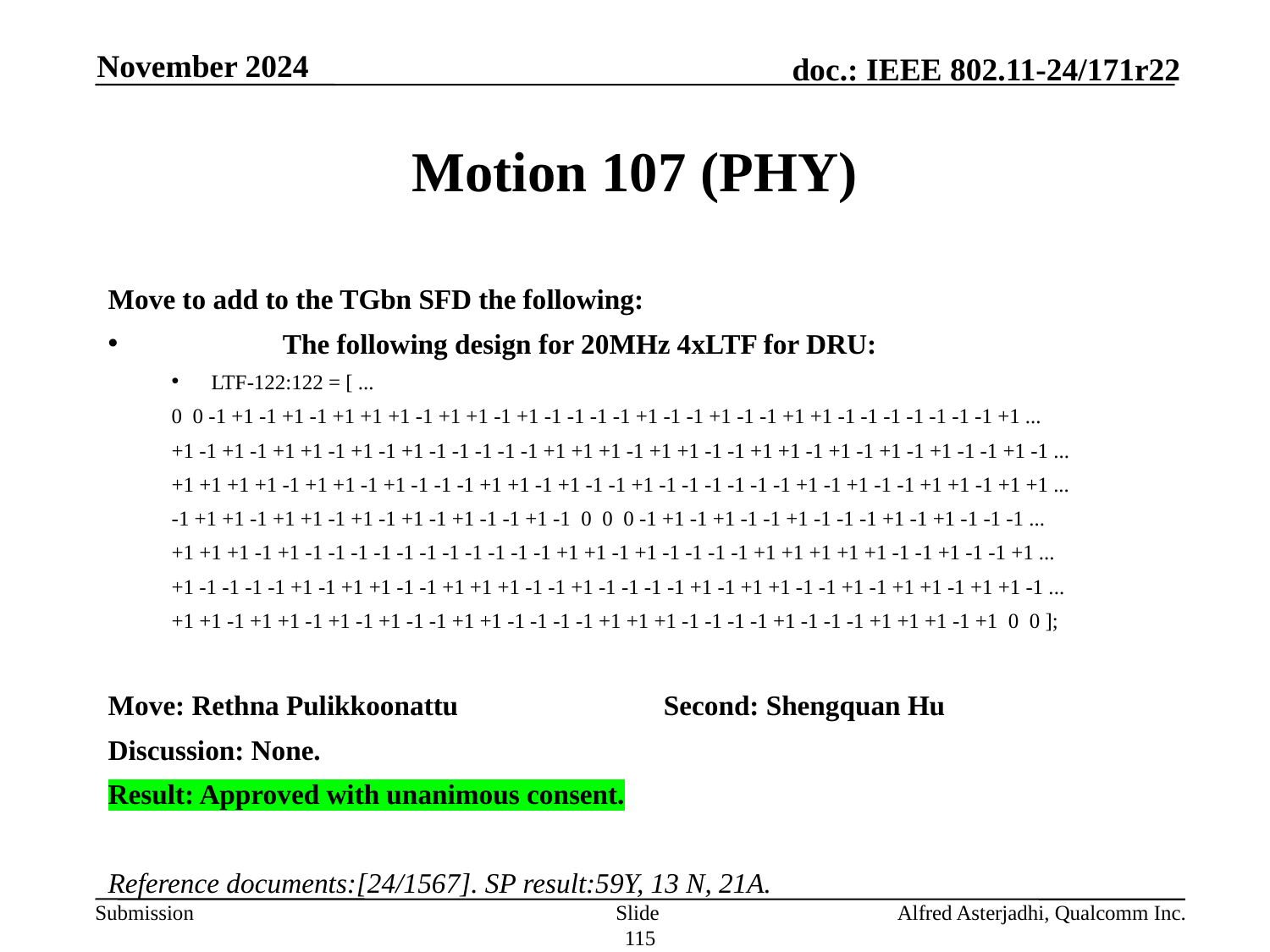

November 2024
# Motion 107 (PHY)
Move to add to the TGbn SFD the following:
	The following design for 20MHz 4xLTF for DRU:
LTF-122:122 = [ ...
0  0 -1 +1 -1 +1 -1 +1 +1 +1 -1 +1 +1 -1 +1 -1 -1 -1 -1 +1 -1 -1 +1 -1 -1 +1 +1 -1 -1 -1 -1 -1 -1 -1 +1 ...
+1 -1 +1 -1 +1 +1 -1 +1 -1 +1 -1 -1 -1 -1 -1 +1 +1 +1 -1 +1 +1 -1 -1 +1 +1 -1 +1 -1 +1 -1 +1 -1 -1 +1 -1 ...
+1 +1 +1 +1 -1 +1 +1 -1 +1 -1 -1 -1 +1 +1 -1 +1 -1 -1 +1 -1 -1 -1 -1 -1 -1 +1 -1 +1 -1 -1 +1 +1 -1 +1 +1 ...
-1 +1 +1 -1 +1 +1 -1 +1 -1 +1 -1 +1 -1 -1 +1 -1  0  0  0 -1 +1 -1 +1 -1 -1 +1 -1 -1 -1 +1 -1 +1 -1 -1 -1 ...
+1 +1 +1 -1 +1 -1 -1 -1 -1 -1 -1 -1 -1 -1 -1 -1 +1 +1 -1 +1 -1 -1 -1 -1 +1 +1 +1 +1 +1 -1 -1 +1 -1 -1 +1 ...
+1 -1 -1 -1 -1 +1 -1 +1 +1 -1 -1 +1 +1 +1 -1 -1 +1 -1 -1 -1 -1 +1 -1 +1 +1 -1 -1 +1 -1 +1 +1 -1 +1 +1 -1 ...
+1 +1 -1 +1 +1 -1 +1 -1 +1 -1 -1 +1 +1 -1 -1 -1 -1 +1 +1 +1 -1 -1 -1 -1 +1 -1 -1 -1 +1 +1 +1 -1 +1  0  0 ];

Move: Rethna Pulikkoonattu 		Second: Shengquan Hu
Discussion: None.
Result: Approved with unanimous consent.

Reference documents:[24/1567]. SP result:59Y, 13 N, 21A.

Slide 115
Alfred Asterjadhi, Qualcomm Inc.